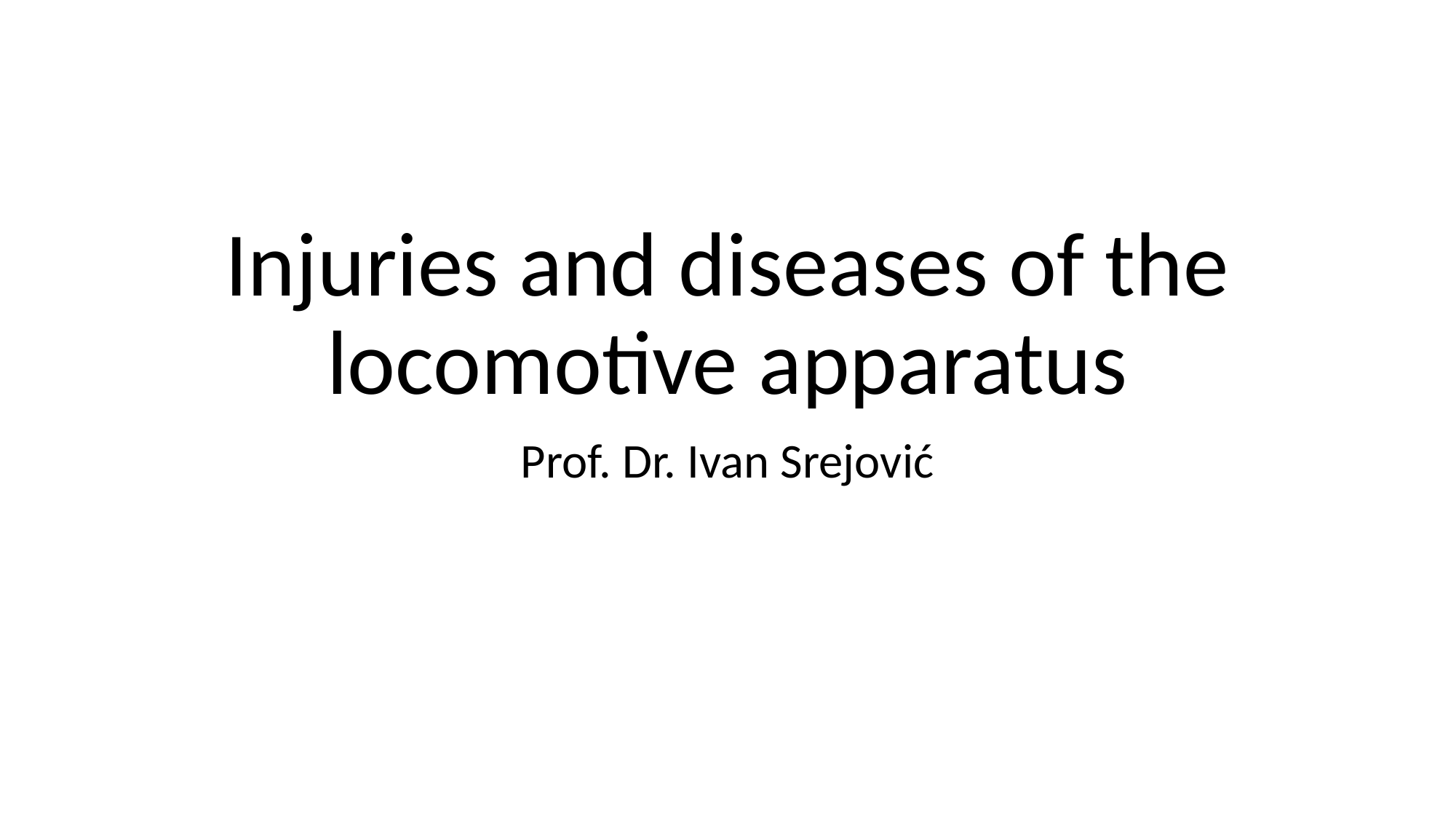

# Injuries and diseases of the locomotive apparatus
Prof. Dr. Ivan Srejović